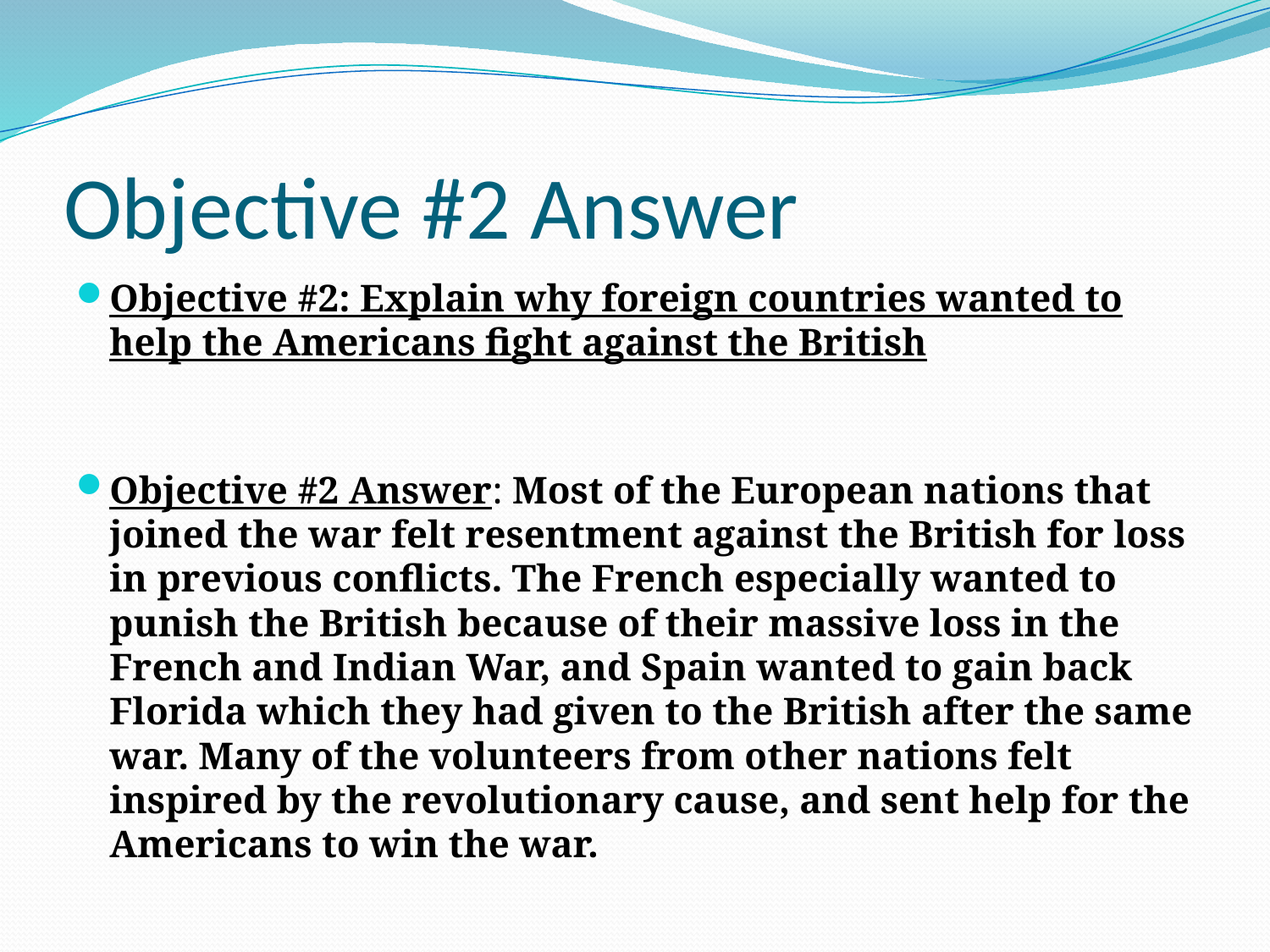

# Objective #2 Answer
Objective #2: Explain why foreign countries wanted to help the Americans fight against the British

Objective #2 Answer: Most of the European nations that joined the war felt resentment against the British for loss in previous conflicts. The French especially wanted to punish the British because of their massive loss in the French and Indian War, and Spain wanted to gain back Florida which they had given to the British after the same war. Many of the volunteers from other nations felt inspired by the revolutionary cause, and sent help for the Americans to win the war.